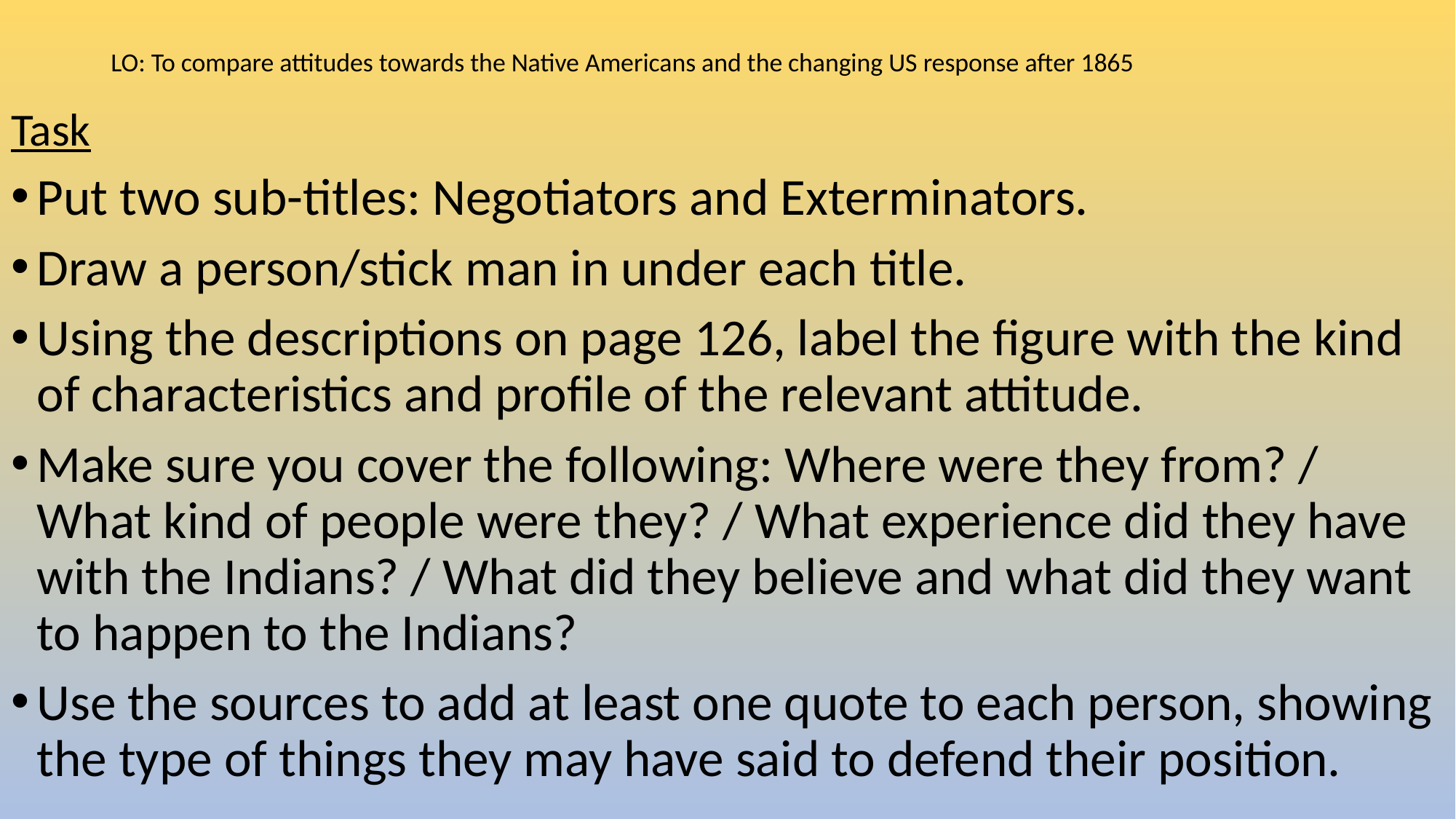

# LO: To compare attitudes towards the Native Americans and the changing US response after 1865
Task
Put two sub-titles: Negotiators and Exterminators.
Draw a person/stick man in under each title.
Using the descriptions on page 126, label the figure with the kind of characteristics and profile of the relevant attitude.
Make sure you cover the following: Where were they from? / What kind of people were they? / What experience did they have with the Indians? / What did they believe and what did they want to happen to the Indians?
Use the sources to add at least one quote to each person, showing the type of things they may have said to defend their position.